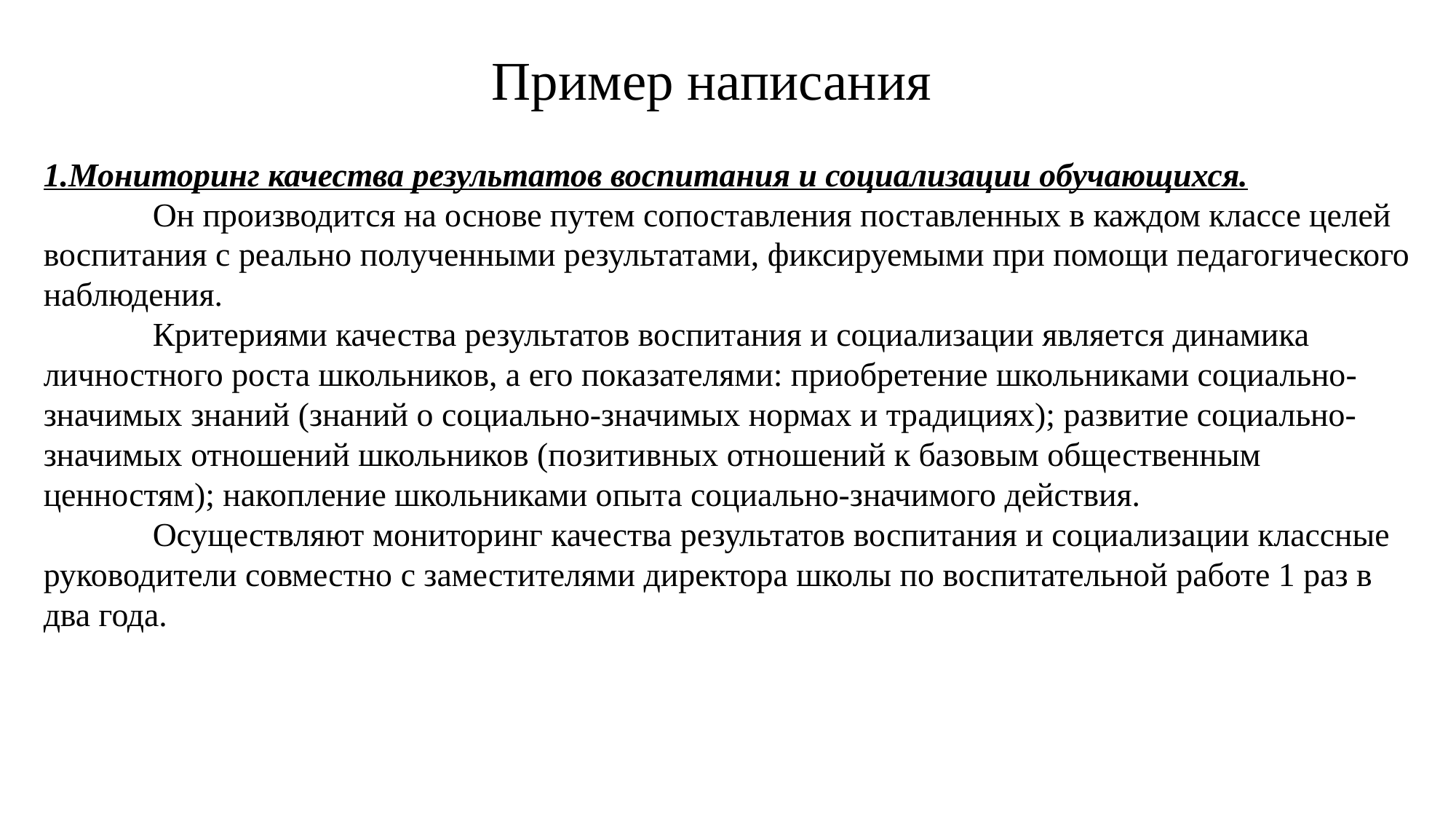

Пример написания
1.Мониторинг качества результатов воспитания и социализации обучающихся.
	Он производится на основе путем сопоставления поставленных в каждом классе целей воспитания с реально полученными результатами, фиксируемыми при помощи педагогического наблюдения.
	Критериями качества результатов воспитания и социализации является динамика личностного роста школьников, а его показателями: приобретение школьниками социально-значимых знаний (знаний о социально-значимых нормах и традициях); развитие социально-значимых отношений школьников (позитивных отношений к базовым общественным ценностям); накопление школьниками опыта социально-значимого действия.
	Осуществляют мониторинг качества результатов воспитания и социализации классные руководители совместно с заместителями директора школы по воспитательной работе 1 раз в два года.